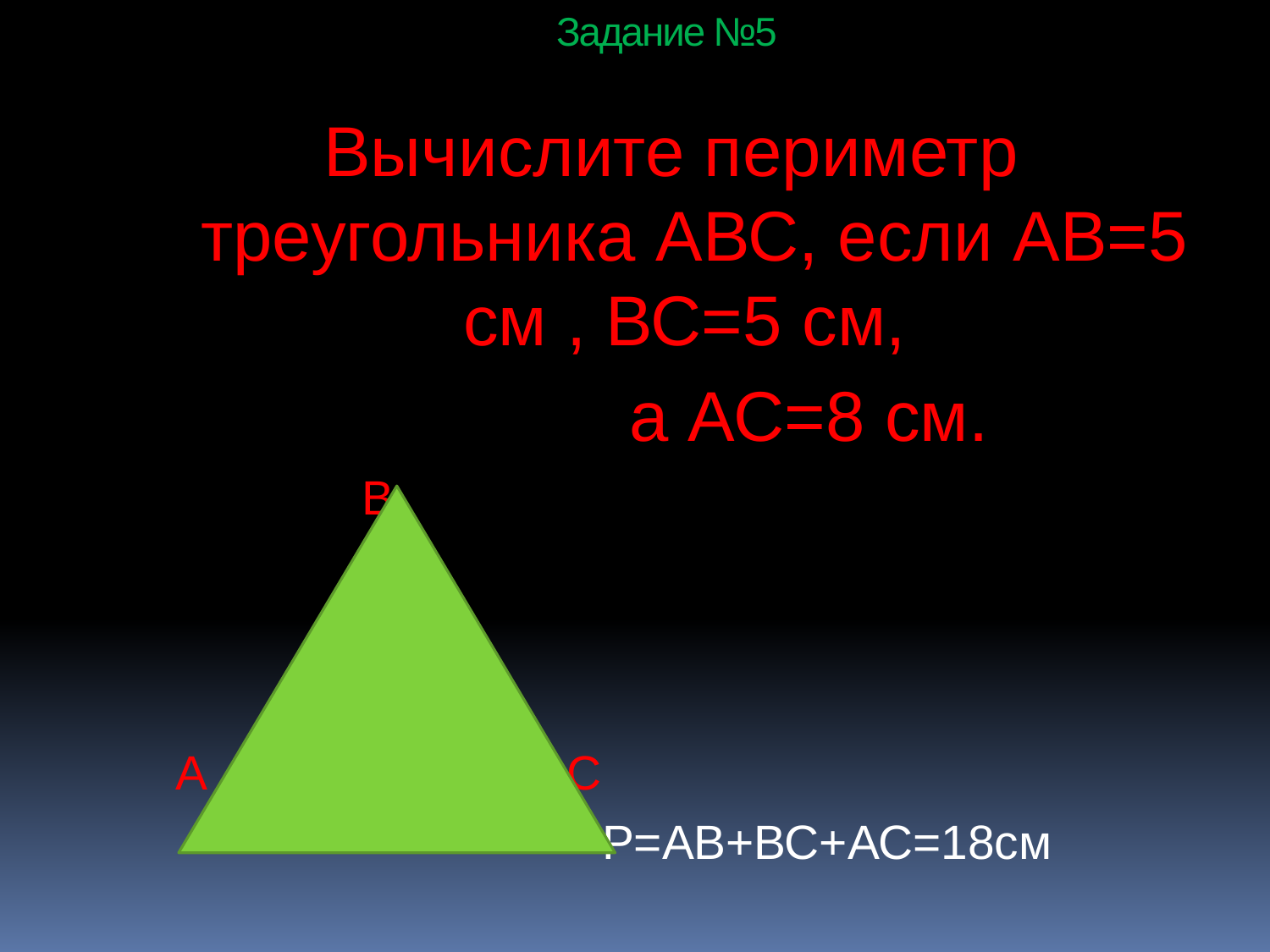

# Задание №5
Вычислите периметр треугольника АВС, если АВ=5 см , ВС=5 см,
              а АС=8 см.
                В

  А                           С
                                  Р=АВ+ВС+АС=18см